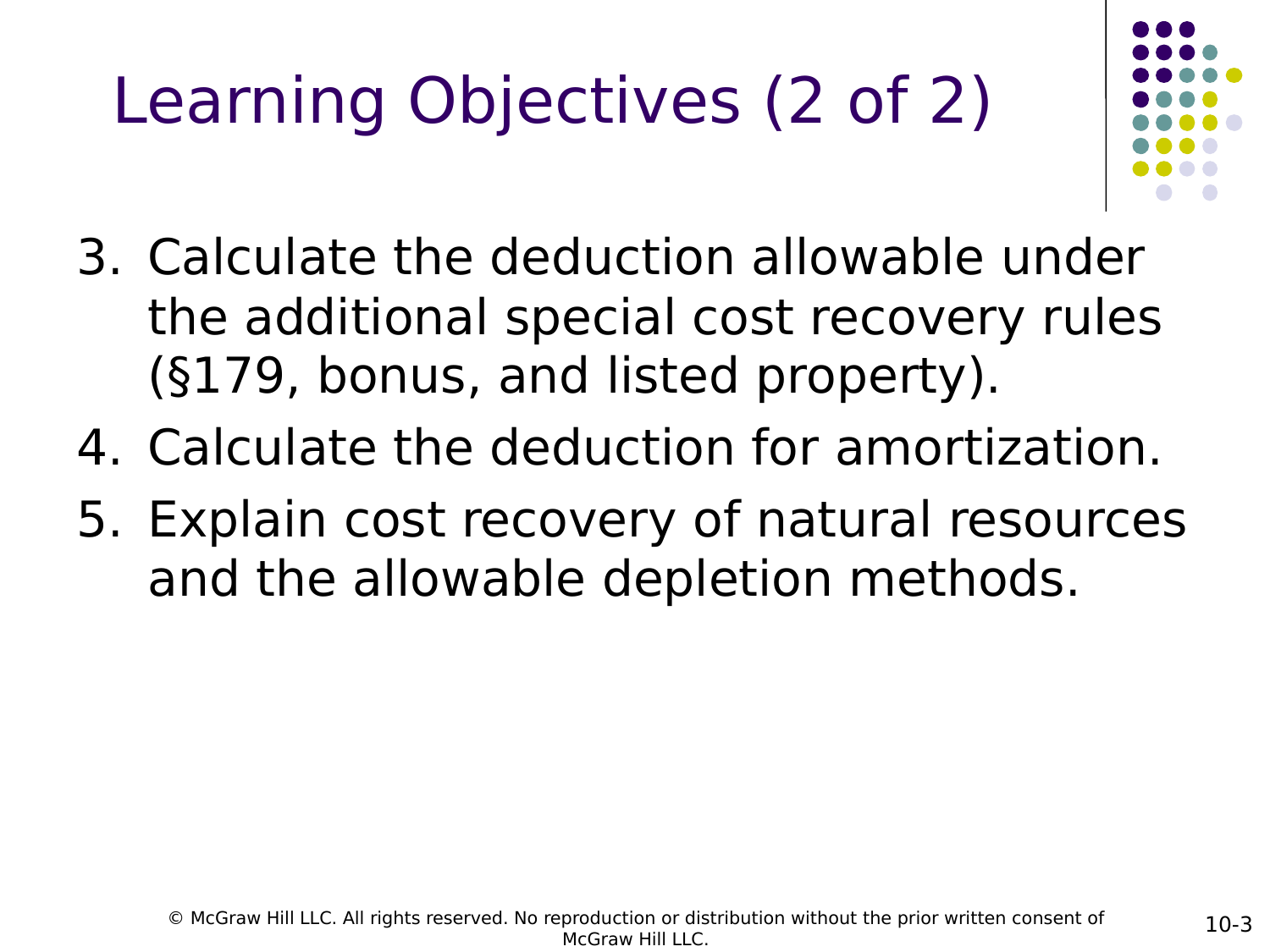

# Learning Objectives (2 of 2)
Calculate the deduction allowable under the additional special cost recovery rules (§179, bonus, and listed property).
Calculate the deduction for amortization.
Explain cost recovery of natural resources and the allowable depletion methods.
10-3